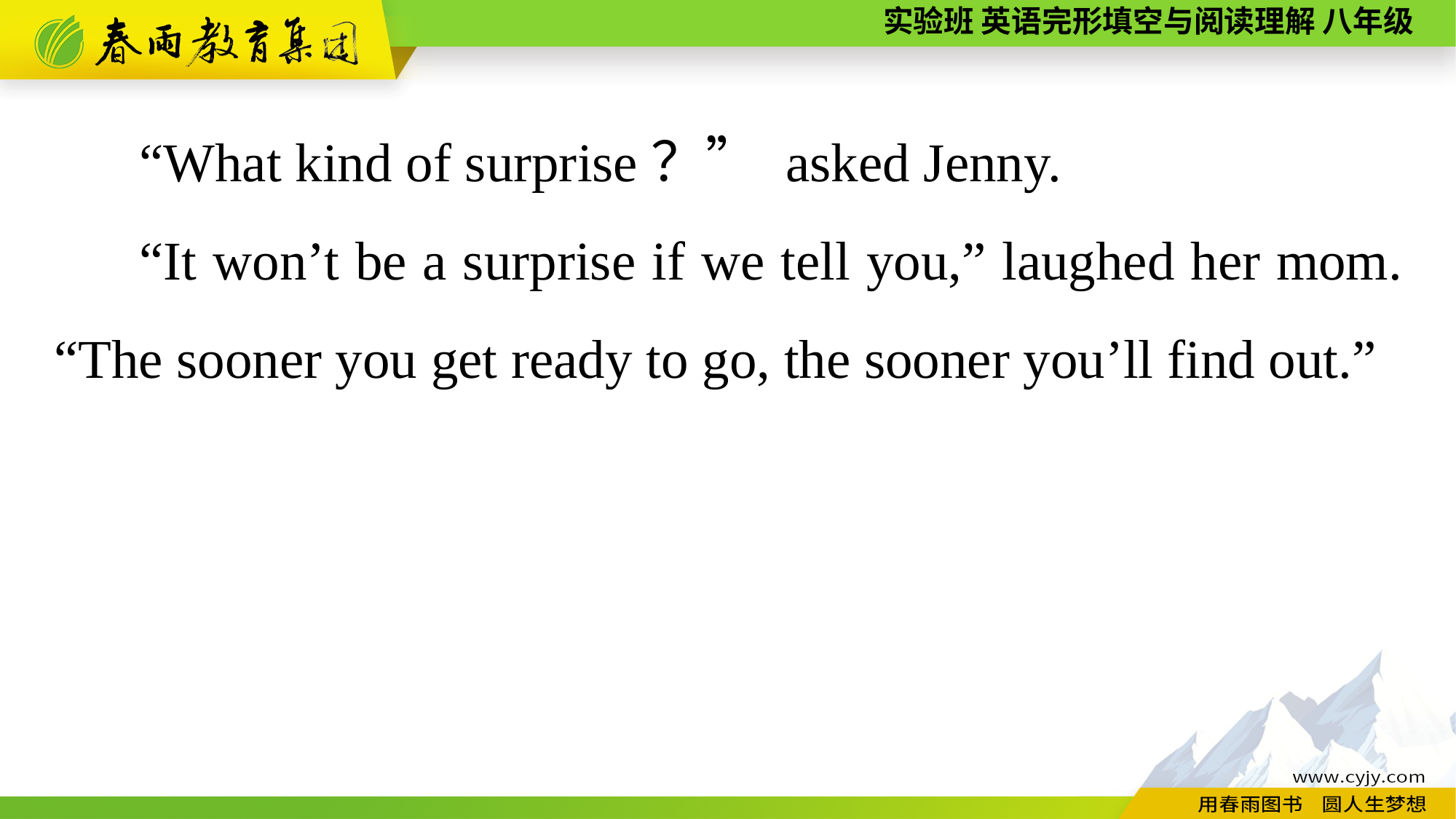

“What kind of surprise？” asked Jenny.
“It won’t be a surprise if we tell you,” laughed her mom. “The sooner you get ready to go, the sooner you’ll find out.”